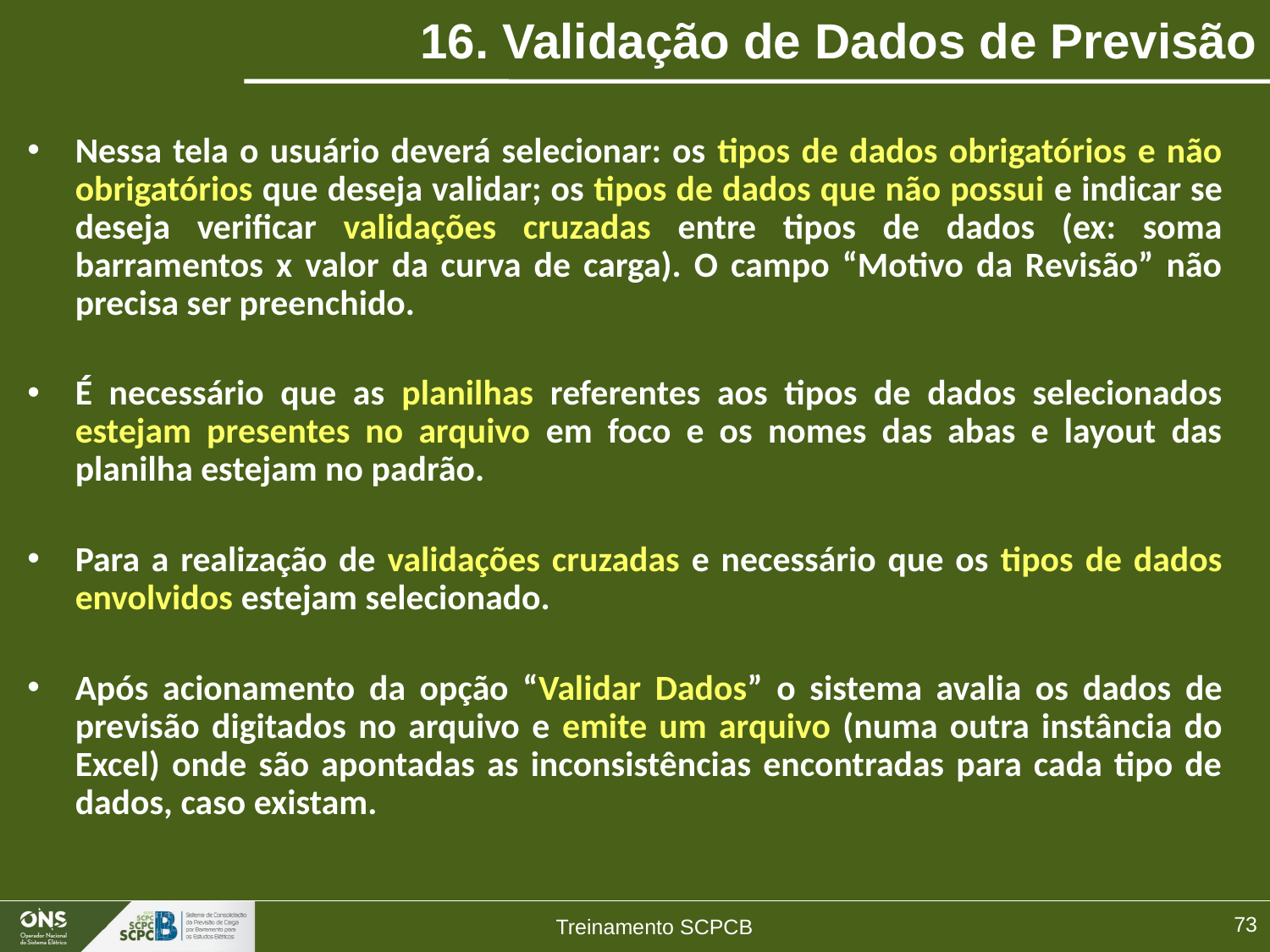

# 16. Validação de Dados de Previsão
Nessa tela o usuário deverá selecionar: os tipos de dados obrigatórios e não obrigatórios que deseja validar; os tipos de dados que não possui e indicar se deseja verificar validações cruzadas entre tipos de dados (ex: soma barramentos x valor da curva de carga). O campo “Motivo da Revisão” não precisa ser preenchido.

É necessário que as planilhas referentes aos tipos de dados selecionados estejam presentes no arquivo em foco e os nomes das abas e layout das planilha estejam no padrão.

Para a realização de validações cruzadas e necessário que os tipos de dados envolvidos estejam selecionado.

Após acionamento da opção “Validar Dados” o sistema avalia os dados de previsão digitados no arquivo e emite um arquivo (numa outra instância do Excel) onde são apontadas as inconsistências encontradas para cada tipo de dados, caso existam.